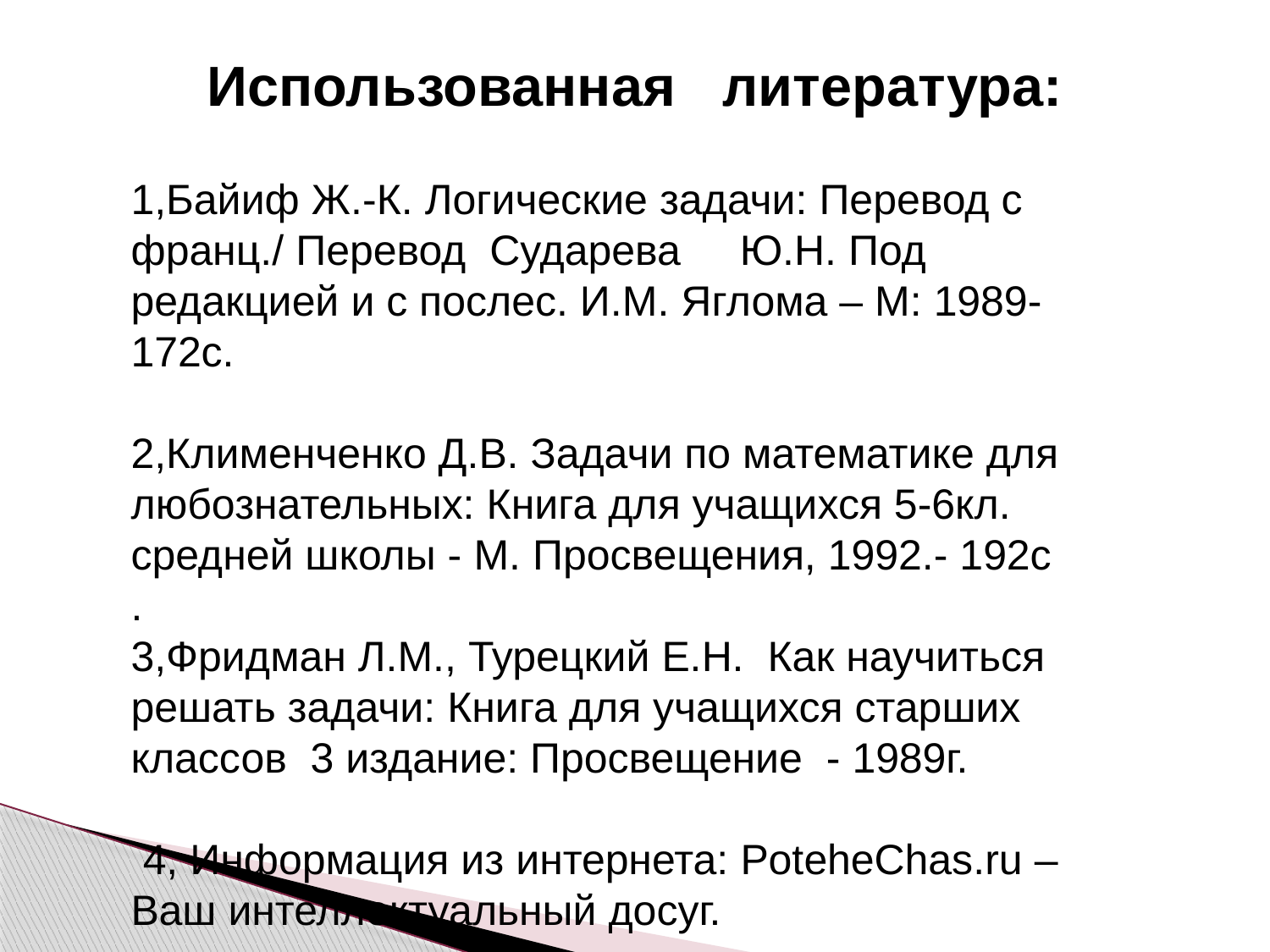

# Использованная   литература:
1,Байиф Ж.-К. Логические задачи: Перевод с франц./ Перевод  Сударева     Ю.Н. Под редакцией и с послес. И.М. Яглома – М: 1989- 172с.

2,Клименченко Д.В. Задачи по математике для  любознательных: Книга для учащихся 5-6кл. средней школы - М. Просвещения, 1992.- 192с
.
3,Фридман Л.М., Турецкий Е.Н.  Как научиться решать задачи: Книга для учащихся старших классов  3 издание: Просвещение  - 1989г.

 4, Информация из интернета: PoteheChas.ru – Ваш интеллектуальный досуг.